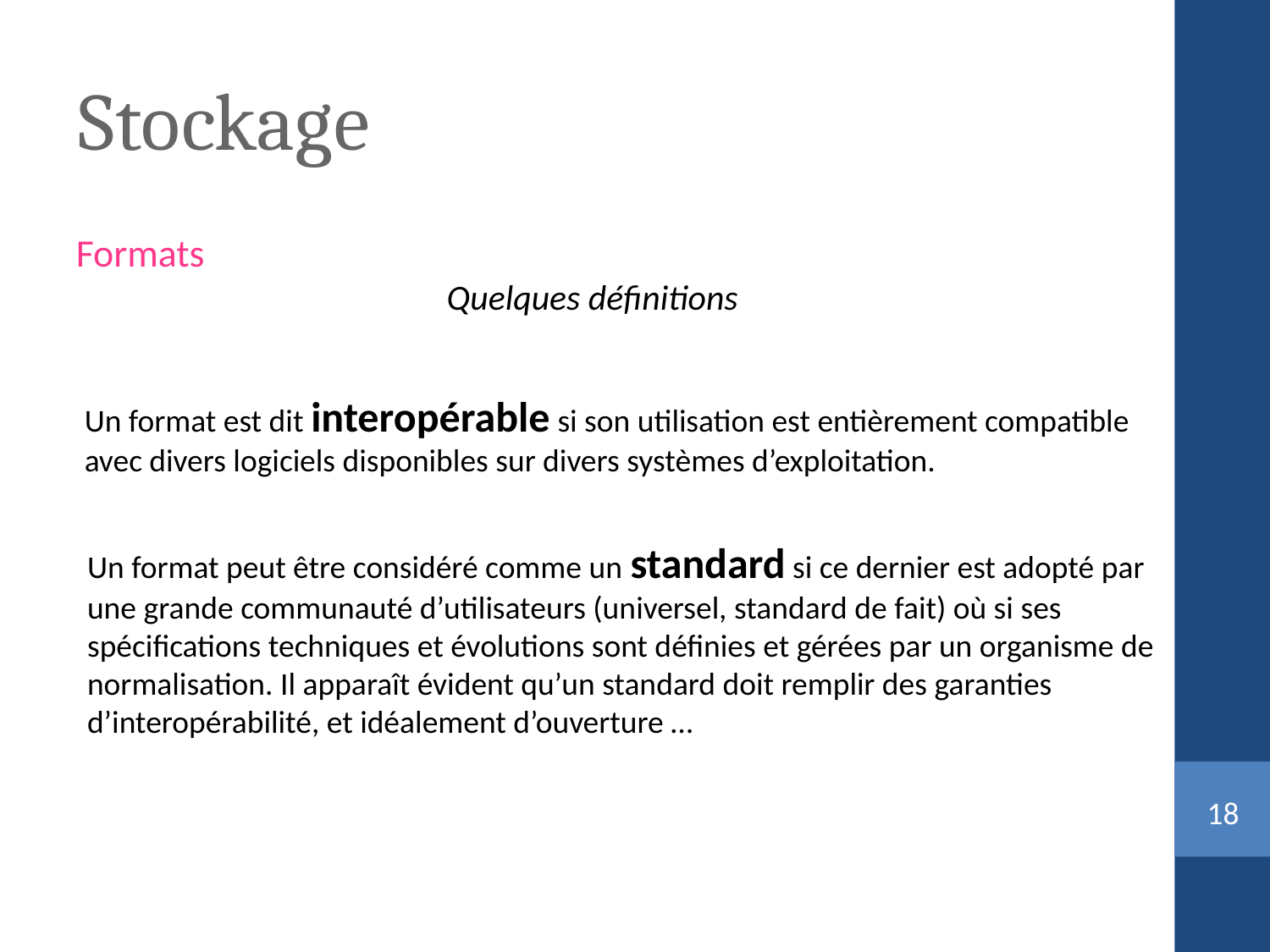

Stockage
Formats
Quelques définitions

Un format est dit interopérable si son utilisation est entièrement compatible avec divers logiciels disponibles sur divers systèmes d’exploitation.
Un format peut être considéré comme un standard si ce dernier est adopté par une grande communauté d’utilisateurs (universel, standard de fait) où si ses spécifications techniques et évolutions sont définies et gérées par un organisme de normalisation. Il apparaît évident qu’un standard doit remplir des garanties d’interopérabilité, et idéalement d’ouverture …
18